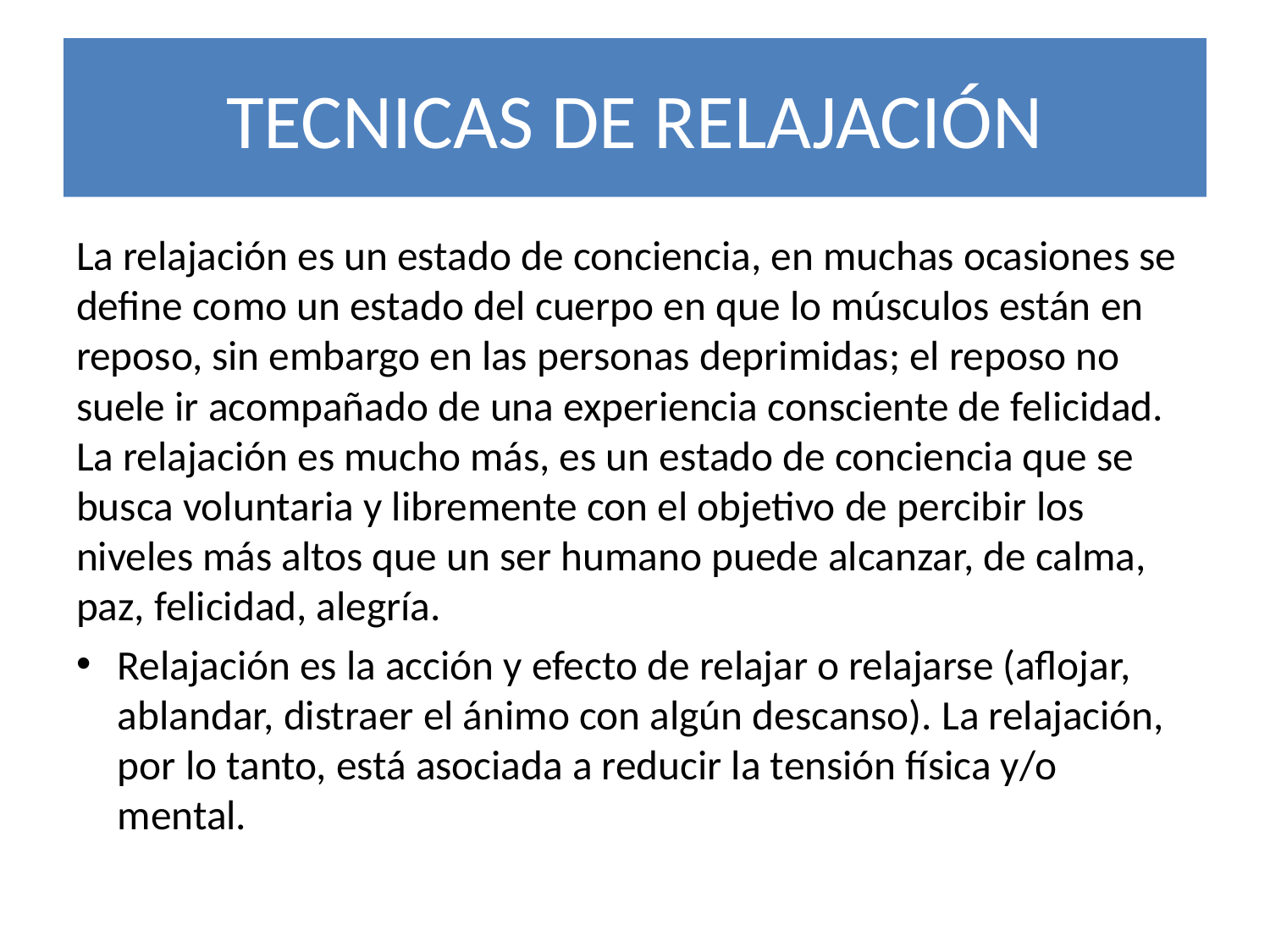

# TECNICAS DE RELAJACIÓN
La relajación es un estado de conciencia, en muchas ocasiones se define como un estado del cuerpo en que lo músculos están en reposo, sin embargo en las personas deprimidas; el reposo no suele ir acompañado de una experiencia consciente de felicidad. La relajación es mucho más, es un estado de conciencia que se busca voluntaria y libremente con el objetivo de percibir los niveles más altos que un ser humano puede alcanzar, de calma, paz, felicidad, alegría.
Relajación es la acción y efecto de relajar o relajarse (aflojar, ablandar, distraer el ánimo con algún descanso). La relajación, por lo tanto, está asociada a reducir la tensión física y/o mental.